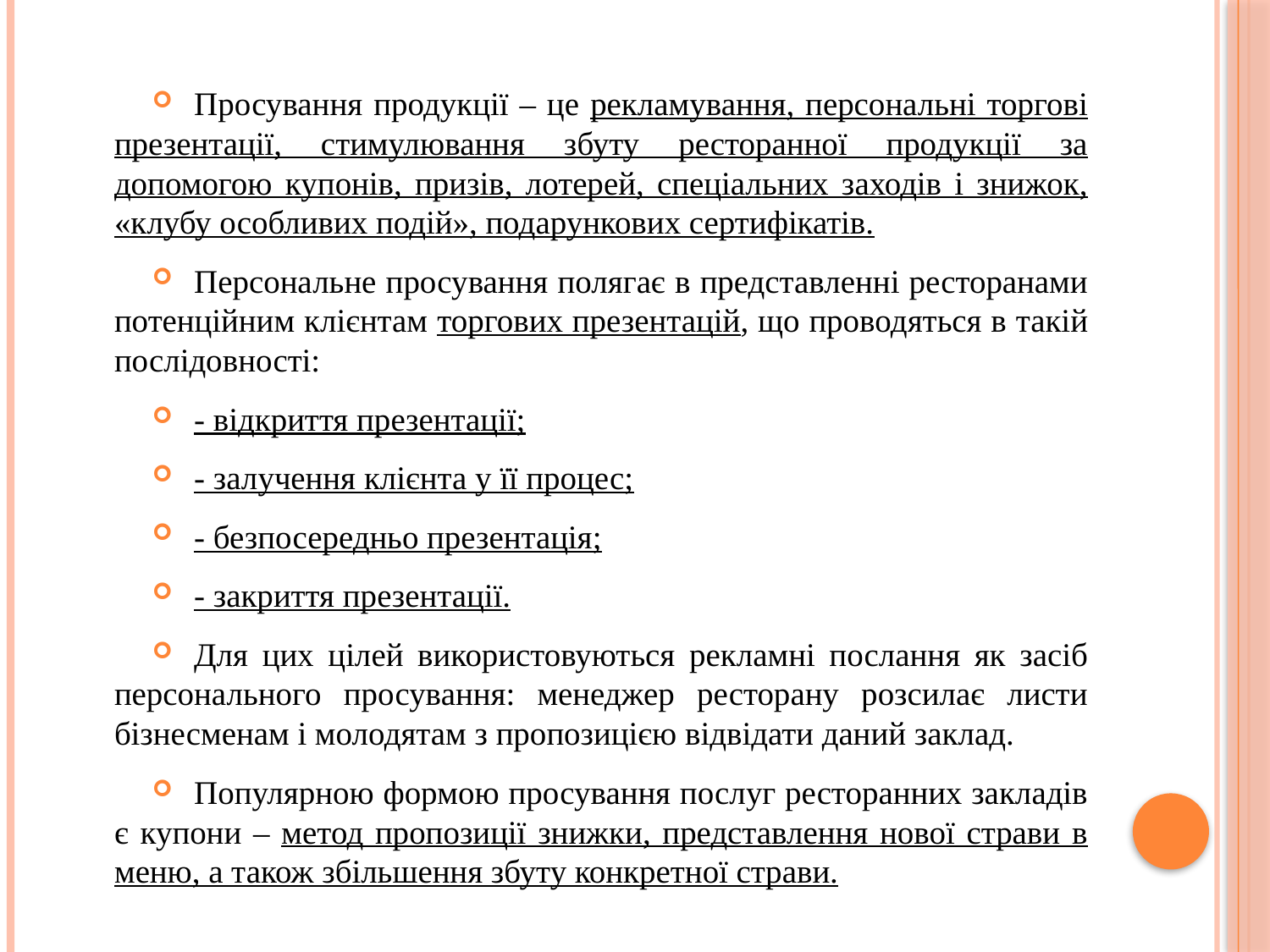

Просування продукції – це рекламування, персональні торгові презентації, стимулювання збуту ресторанної продукції за допомогою купонів, призів, лотерей, спеціальних заходів і знижок, «клубу особливих подій», подарункових сертифікатів.
Персональне просування полягає в представленні ресторанами потенційним клієнтам торгових презентацій, що проводяться в такій послідовності:
- відкриття презентації;
- залучення клієнта у її процес;
- безпосередньо презентація;
- закриття презентації.
Для цих цілей використовуються рекламні послання як засіб персонального просування: менеджер ресторану розсилає листи бізнесменам і молодятам з пропозицією відвідати даний заклад.
Популярною формою просування послуг ресторанних закладів є купони – метод пропозиції знижки, представлення нової страви в меню, а також збільшення збуту конкретної страви.